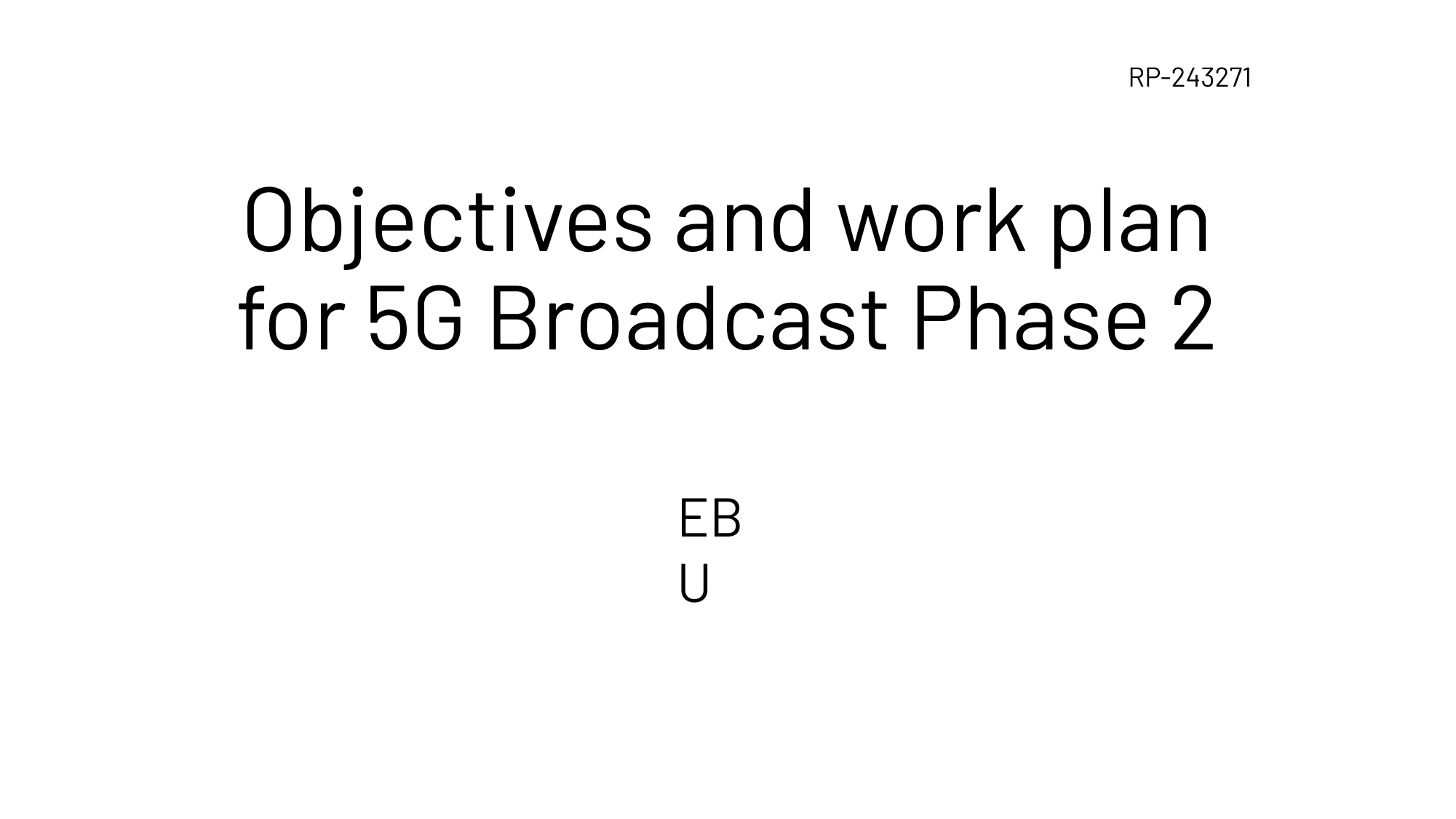

RP-243271
# Objectives and work plan for 5G Broadcast Phase 2
EBU